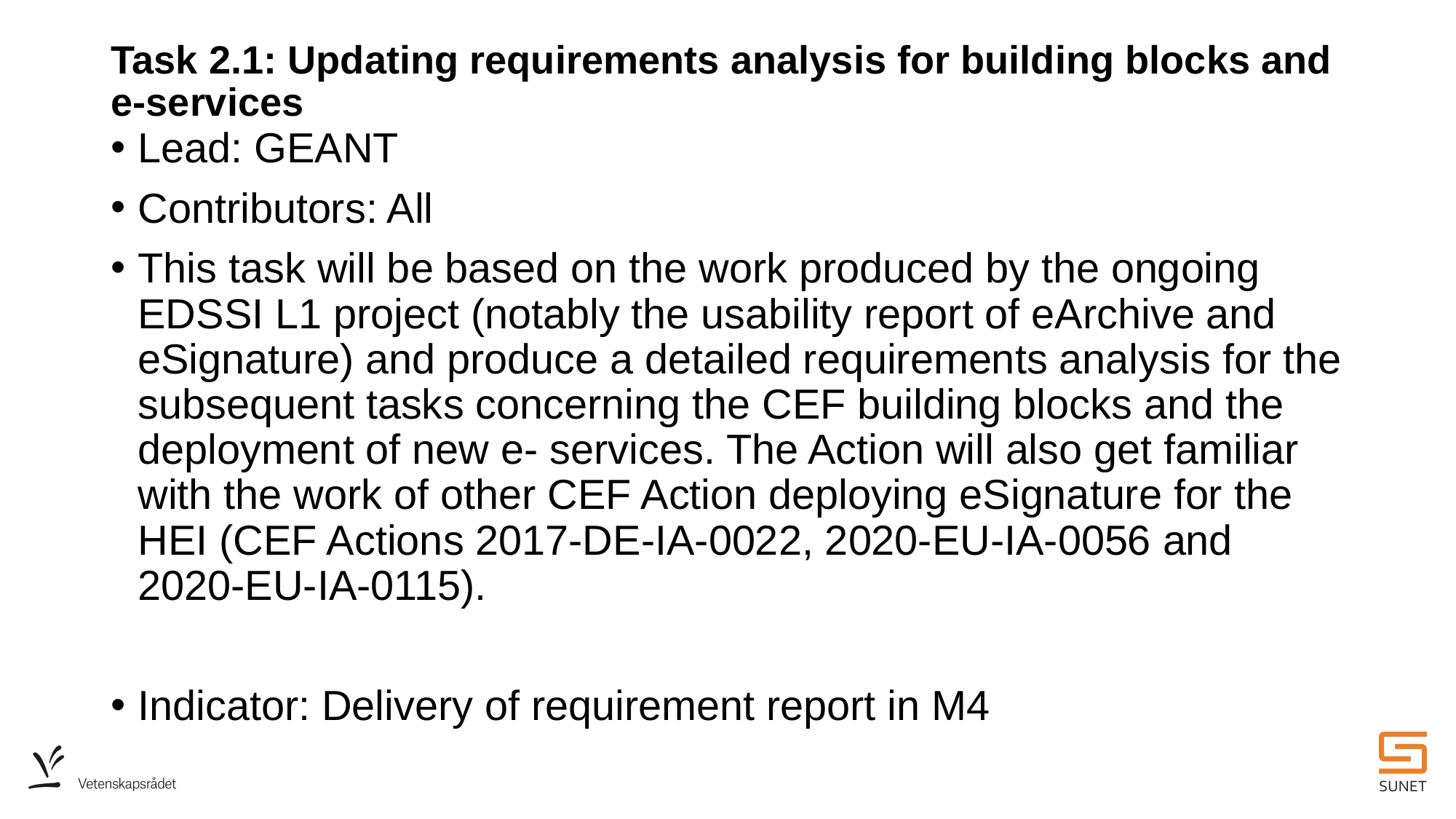

# Task 2.1: Updating requirements analysis for building blocks and e-services
Lead: GEANT
Contributors: All
This task will be based on the work produced by the ongoing EDSSI L1 project (notably the usability report of eArchive and eSignature) and produce a detailed requirements analysis for the subsequent tasks concerning the CEF building blocks and the deployment of new e- services. The Action will also get familiar with the work of other CEF Action deploying eSignature for the HEI (CEF Actions 2017-DE-IA-0022, 2020-EU-IA-0056 and 2020-EU-IA-0115).

Indicator: Delivery of requirement report in M4